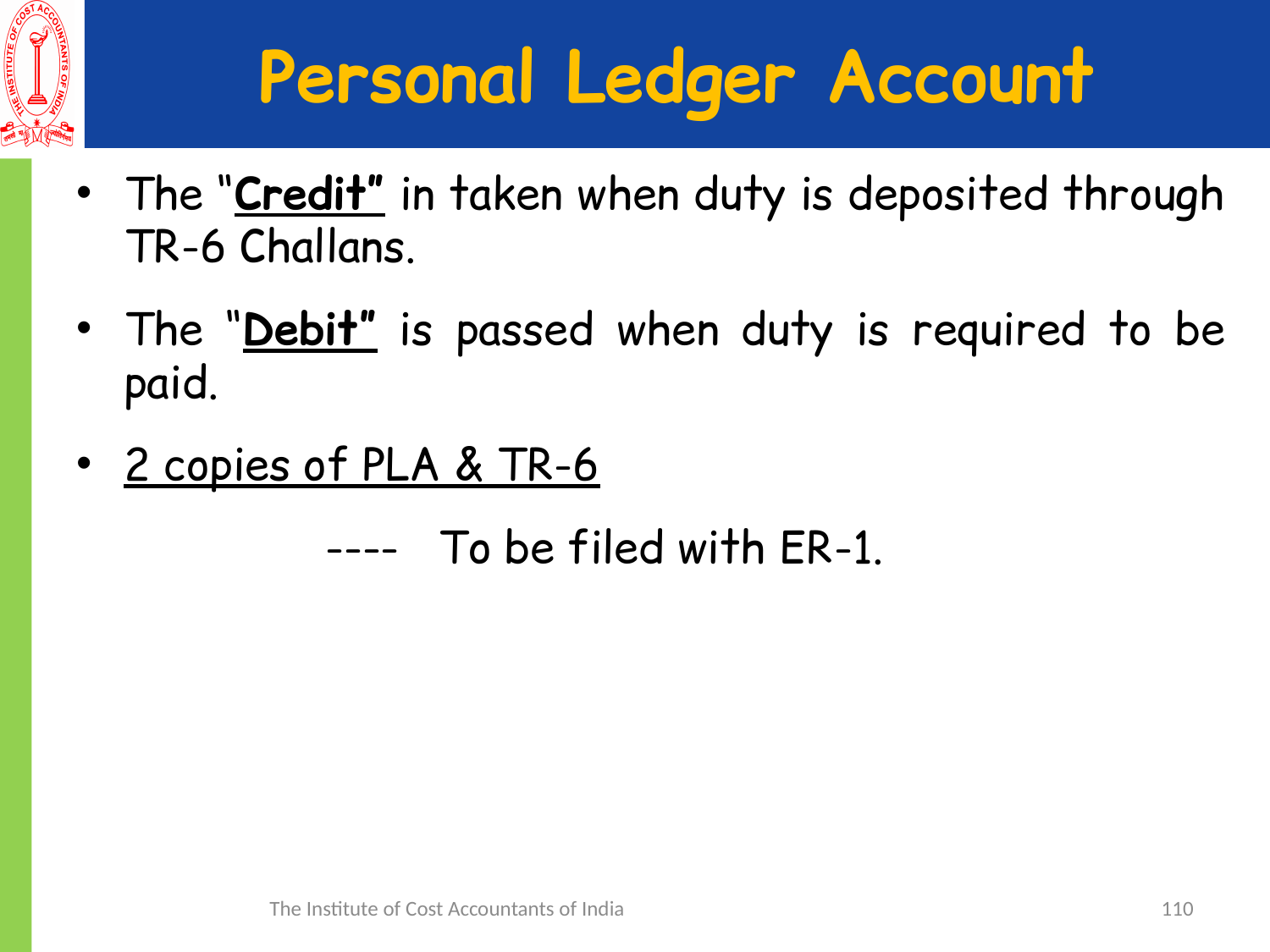

# Personal Ledger Account
The “Credit” in taken when duty is deposited through TR-6 Challans.
The “Debit” is passed when duty is required to be paid.
2 copies of PLA & TR-6
                   ----   To be filed with ER-1.

The Institute of Cost Accountants of India
110